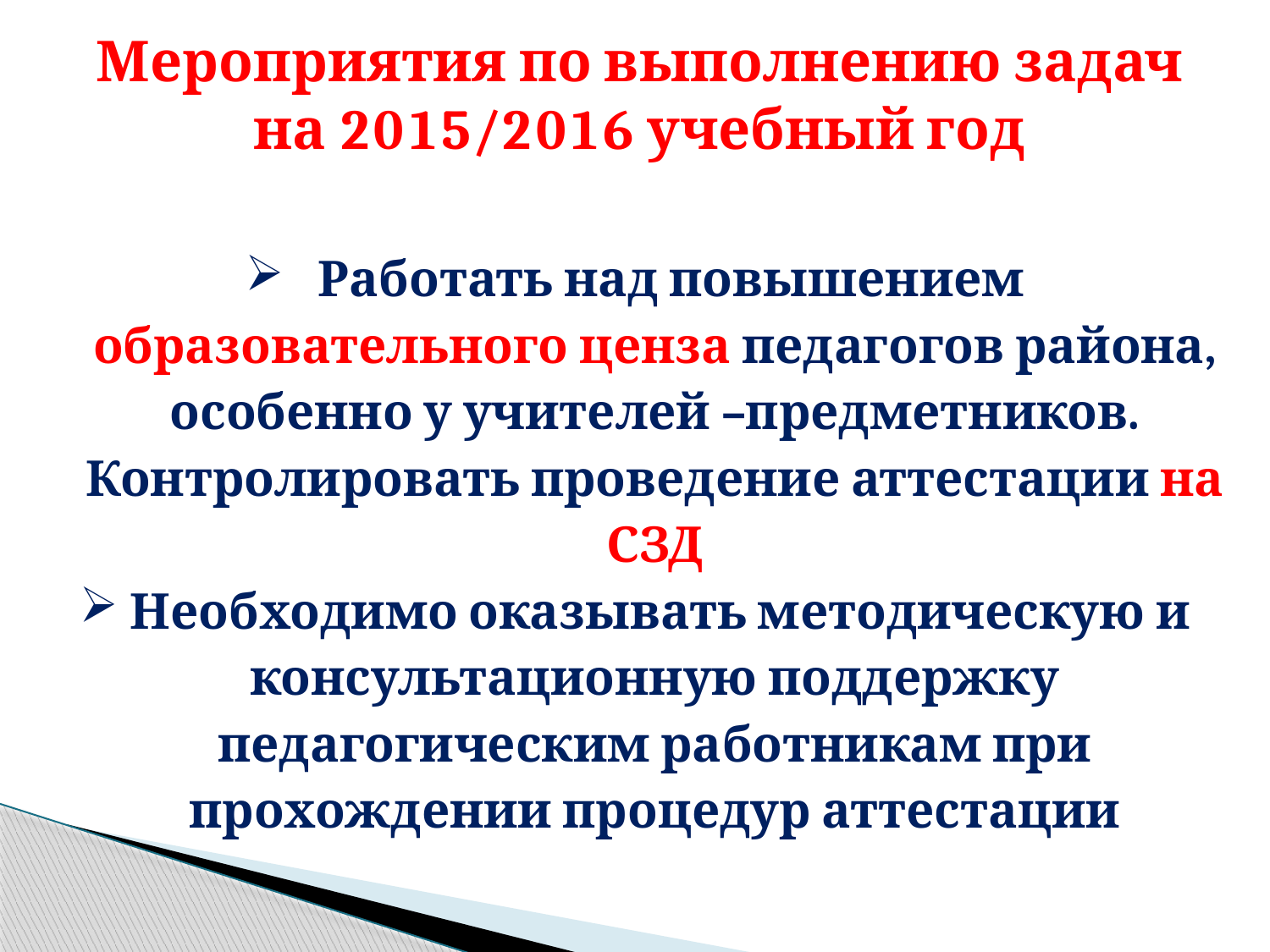

Мероприятия по выполнению задач
на 2015/2016 учебный год
| Работать над повышением образовательного ценза педагогов района, особенно у учителей –предметников. Контролировать проведение аттестации на СЗД Необходимо оказывать методическую и консультационную поддержку педагогическим работникам при прохождении процедур аттестации |
| --- |